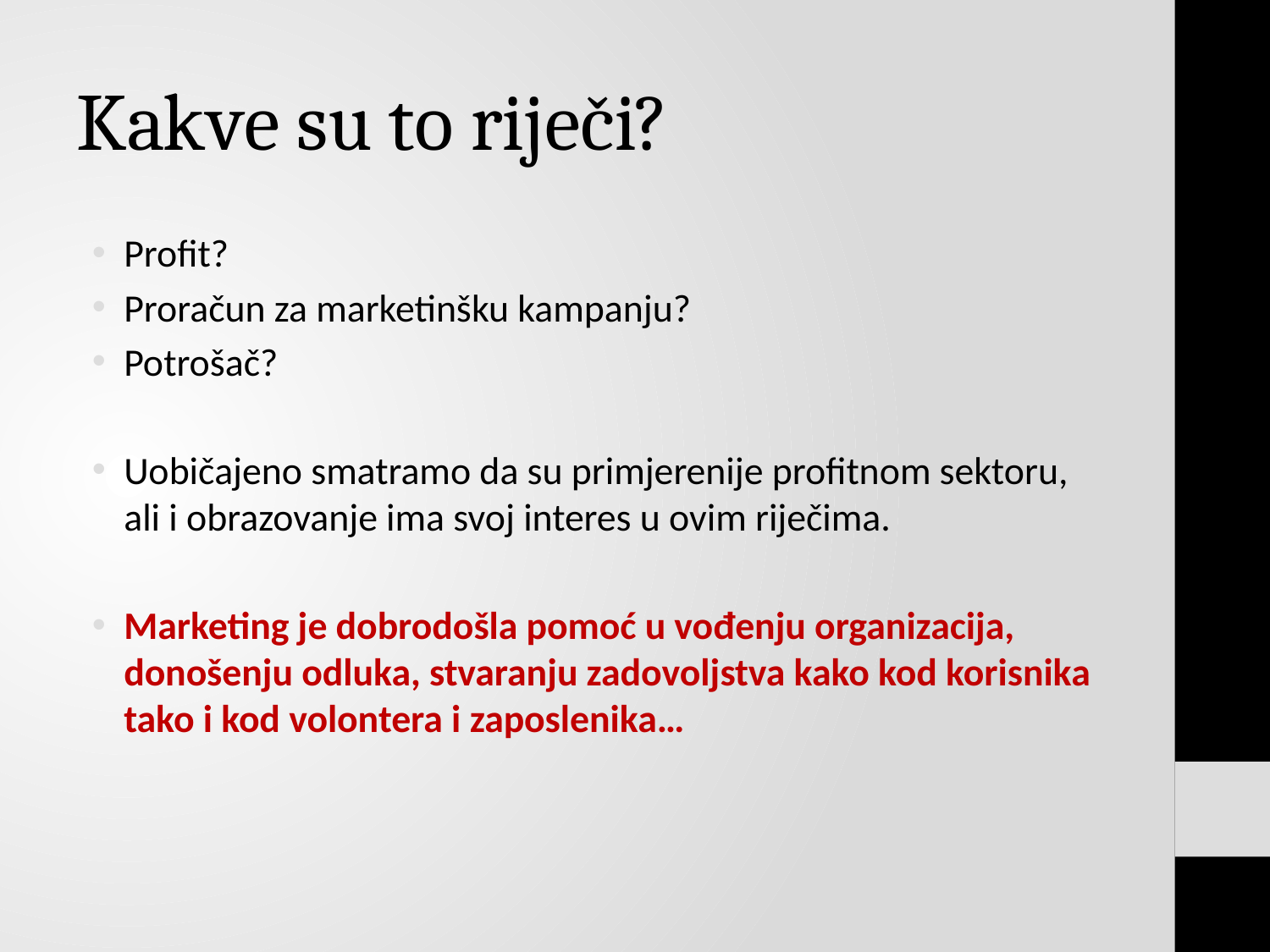

# Kakve su to riječi?
Profit?
Proračun za marketinšku kampanju?
Potrošač?

Uobičajeno smatramo da su primjerenije profitnom sektoru, ali i obrazovanje ima svoj interes u ovim riječima.

Marketing je dobrodošla pomoć u vođenju organizacija, donošenju odluka, stvaranju zadovoljstva kako kod korisnika tako i kod volontera i zaposlenika…